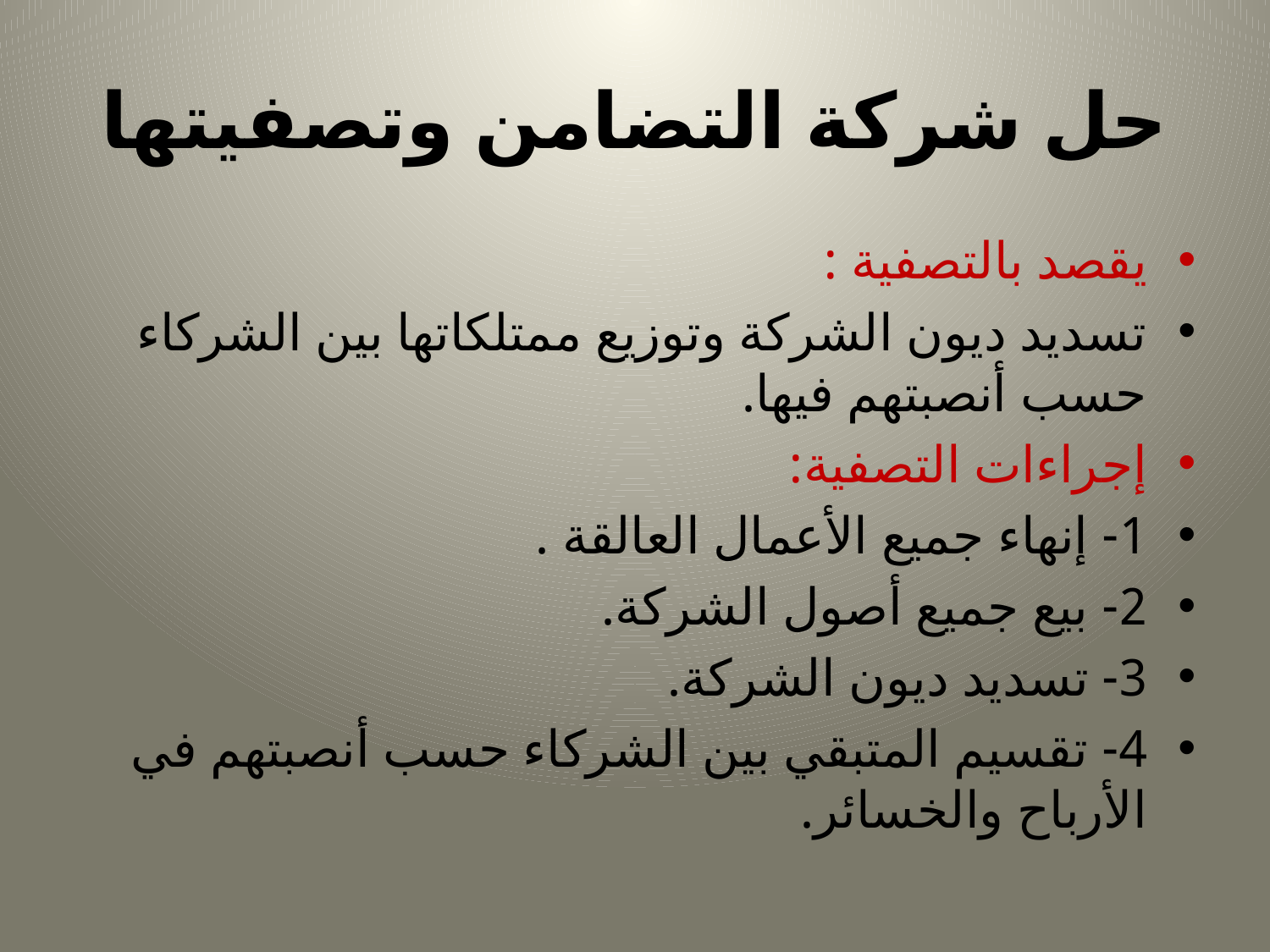

# حل شركة التضامن وتصفيتها
يقصد بالتصفية :
تسديد ديون الشركة وتوزيع ممتلكاتها بين الشركاء حسب أنصبتهم فيها.
إجراءات التصفية:
1- إنهاء جميع الأعمال العالقة .
2- بيع جميع أصول الشركة.
3- تسديد ديون الشركة.
4- تقسيم المتبقي بين الشركاء حسب أنصبتهم في الأرباح والخسائر.